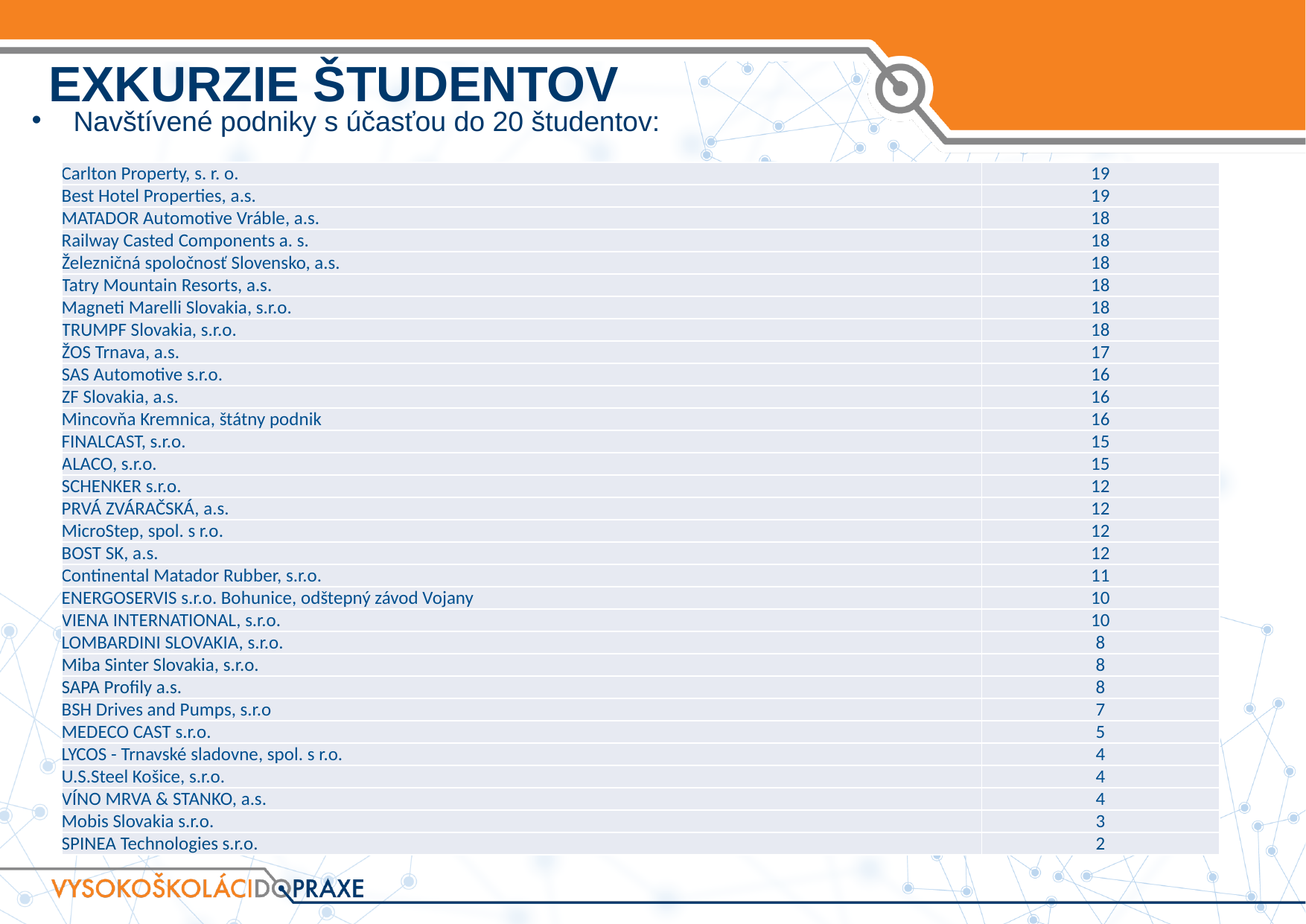

# EXKURZIE ŠTUDENTOV
Navštívené podniky s účasťou do 20 študentov:
| Carlton Property, s. r. o. | 19 |
| --- | --- |
| Best Hotel Properties, a.s. | 19 |
| MATADOR Automotive Vráble, a.s. | 18 |
| Railway Casted Components a. s. | 18 |
| Železničná spoločnosť Slovensko, a.s. | 18 |
| Tatry Mountain Resorts, a.s. | 18 |
| Magneti Marelli Slovakia, s.r.o. | 18 |
| TRUMPF Slovakia, s.r.o. | 18 |
| ŽOS Trnava, a.s. | 17 |
| SAS Automotive s.r.o. | 16 |
| ZF Slovakia, a.s. | 16 |
| Mincovňa Kremnica, štátny podnik | 16 |
| FINALCAST, s.r.o. | 15 |
| ALACO, s.r.o. | 15 |
| SCHENKER s.r.o. | 12 |
| PRVÁ ZVÁRAČSKÁ, a.s. | 12 |
| MicroStep, spol. s r.o. | 12 |
| BOST SK, a.s. | 12 |
| Continental Matador Rubber, s.r.o. | 11 |
| ENERGOSERVIS s.r.o. Bohunice, odštepný závod Vojany | 10 |
| VIENA INTERNATIONAL, s.r.o. | 10 |
| LOMBARDINI SLOVAKIA, s.r.o. | 8 |
| Miba Sinter Slovakia, s.r.o. | 8 |
| SAPA Profily a.s. | 8 |
| BSH Drives and Pumps, s.r.o | 7 |
| MEDECO CAST s.r.o. | 5 |
| LYCOS - Trnavské sladovne, spol. s r.o. | 4 |
| U.S.Steel Košice, s.r.o. | 4 |
| VÍNO MRVA & STANKO, a.s. | 4 |
| Mobis Slovakia s.r.o. | 3 |
| SPINEA Technologies s.r.o. | 2 |